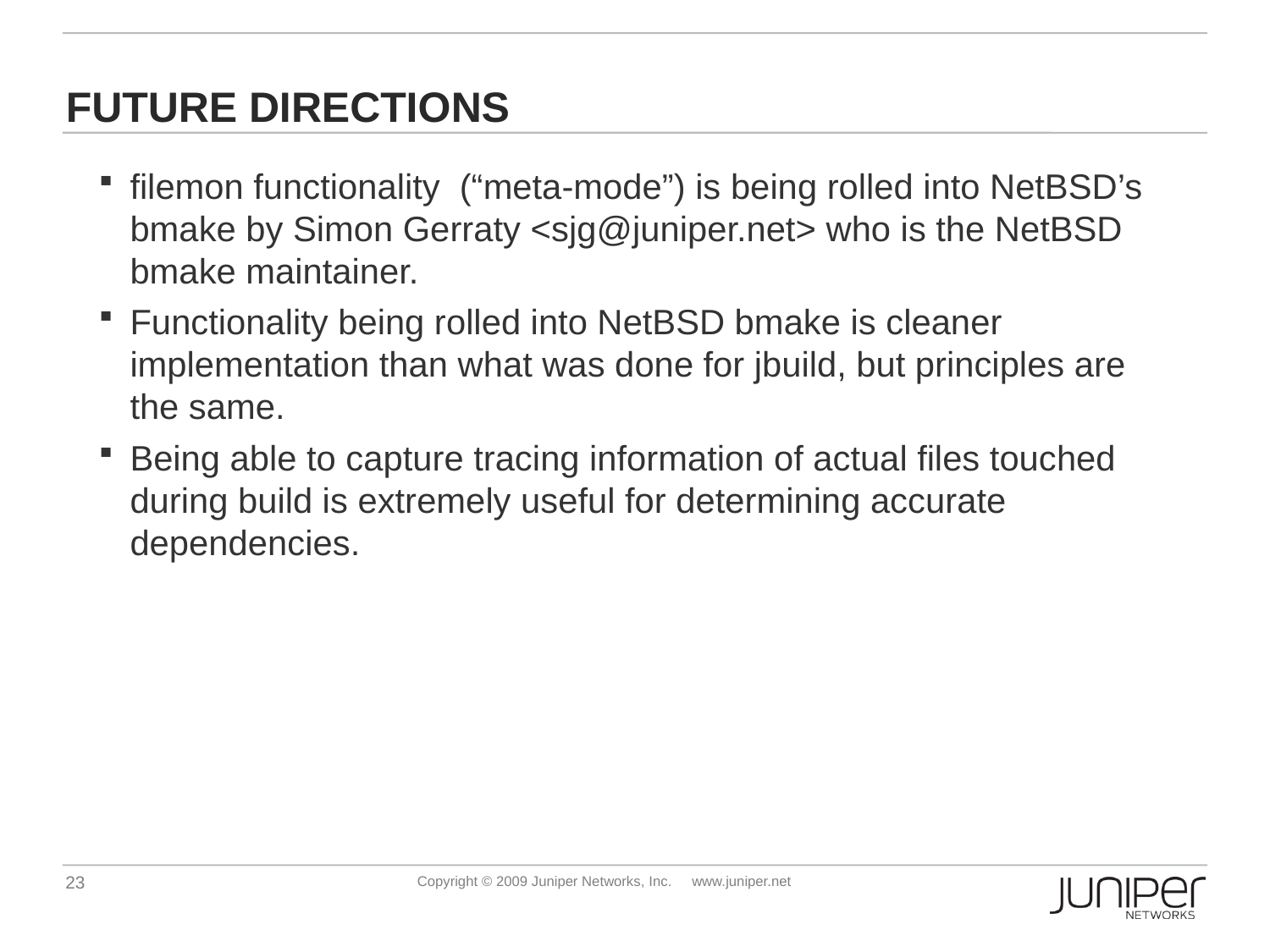

# Future directions
filemon functionality  (“meta-mode”) is being rolled into NetBSD’s bmake by Simon Gerraty <sjg@juniper.net> who is the NetBSD bmake maintainer.
Functionality being rolled into NetBSD bmake is cleaner implementation than what was done for jbuild, but principles are the same.
Being able to capture tracing information of actual files touched during build is extremely useful for determining accurate dependencies.